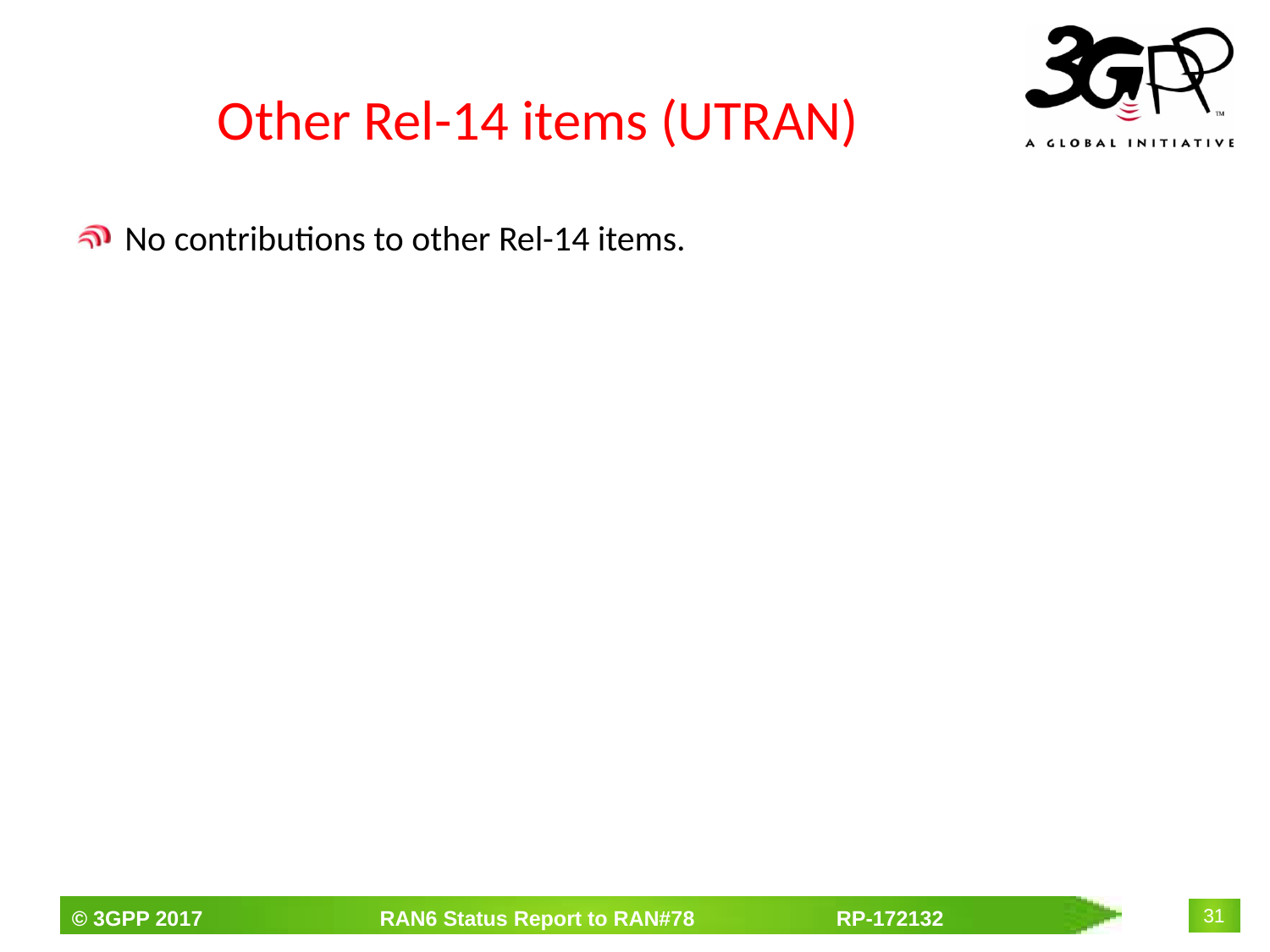

# Other Rel-14 items (UTRAN)
No contributions to other Rel-14 items.